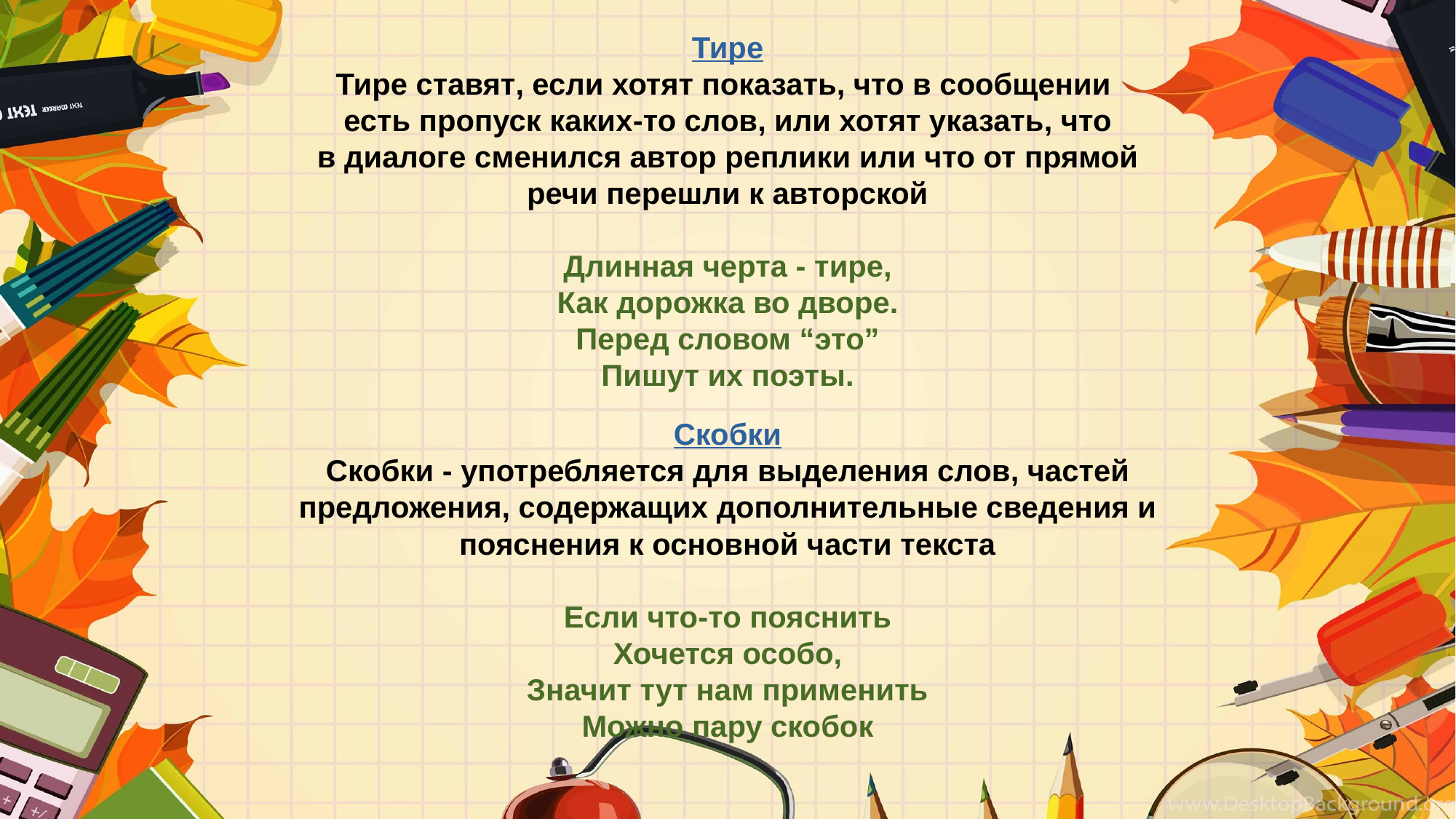

Тире
Тире ставят, если хотят показать, что в сообщении
есть пропуск каких-то слов, или хотят указать, что
 в диалоге сменился автор реплики или что от прямой
речи перешли к авторской

Длинная черта - тире,
Как дорожка во дворе.
Перед словом “это”
Пишут их поэты.

Скобки
Скобки - употребляется для выделения слов, частей
 предложения, содержащих дополнительные сведения и
пояснения к основной части текста

Если что-то пояснить
Хочется особо,
Значит тут нам применить
Можно пару скобок